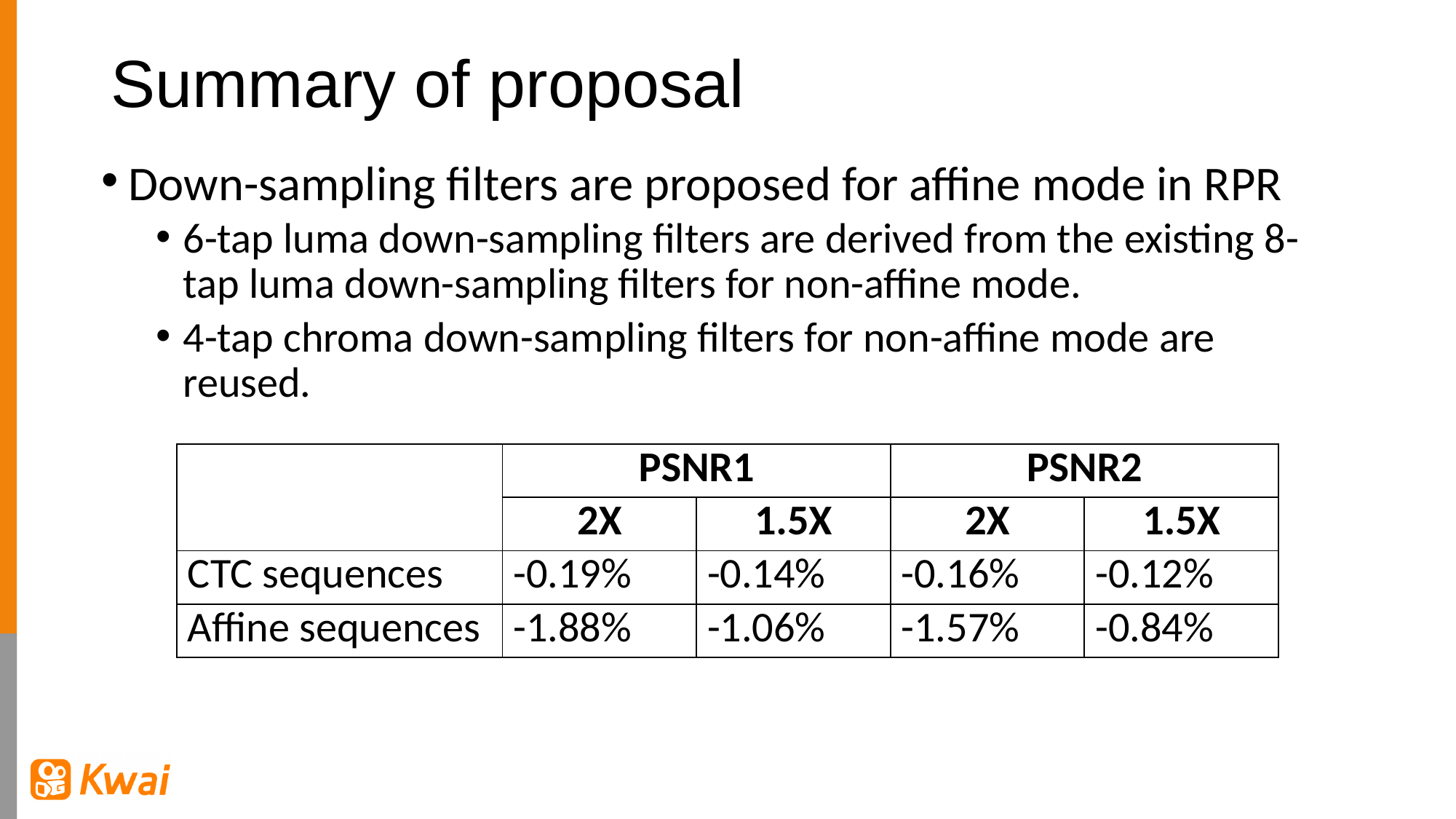

# Summary of proposal
Down-sampling filters are proposed for affine mode in RPR
6-tap luma down-sampling filters are derived from the existing 8-tap luma down-sampling filters for non-affine mode.
4-tap chroma down-sampling filters for non-affine mode are reused.

|  | PSNR1 |  | PSNR2 |  |
| --- | --- | --- | --- | --- |
|  | 2X | 1.5X | 2X | 1.5X |
| CTC sequences | -0.19% | -0.14% | -0.16% | -0.12% |
| Affine sequences | -1.88% | -1.06% | -1.57% | -0.84% |